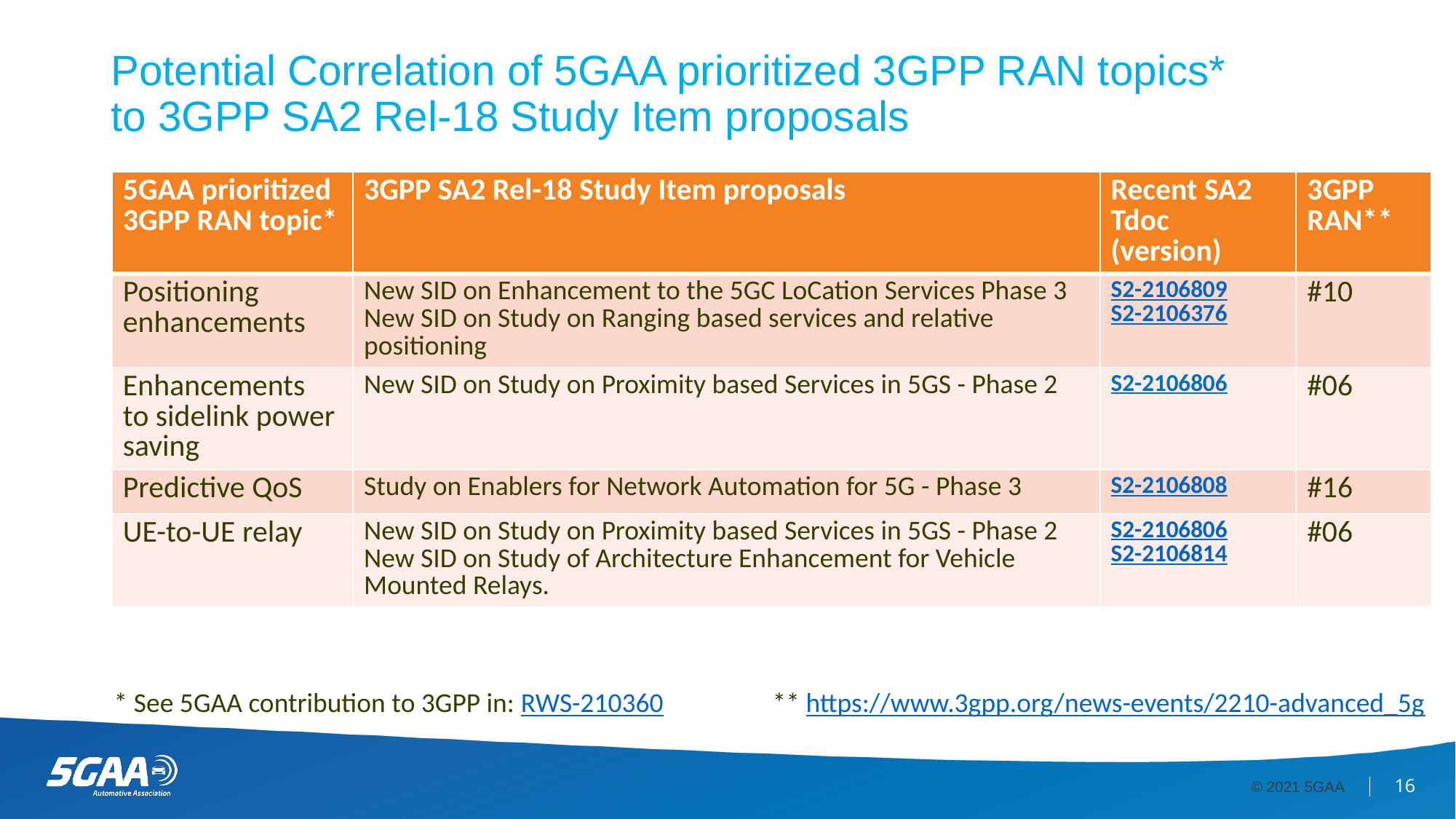

262306112
262306112
# Potential Correlation of 5GAA prioritized 3GPP RAN topics* to 3GPP SA2 Rel-18 Study Item proposals
| 5GAA prioritized 3GPP RAN topic\* | 3GPP SA2 Rel-18 Study Item proposals | Recent SA2 Tdoc (version) | 3GPP RAN\*\* |
| --- | --- | --- | --- |
| Positioning enhancements | New SID on Enhancement to the 5GC LoCation Services Phase 3 New SID on Study on Ranging based services and relative positioning | S2-2106809 S2-2106376 | #10 |
| Enhancements to sidelink power saving | New SID on Study on Proximity based Services in 5GS - Phase 2 | S2-2106806 | #06 |
| Predictive QoS | Study on Enablers for Network Automation for 5G - Phase 3 | S2-2106808 | #16 |
| UE-to-UE relay | New SID on Study on Proximity based Services in 5GS - Phase 2 New SID on Study of Architecture Enhancement for Vehicle Mounted Relays. | S2-2106806 S2-2106814 | #06 |
** https://www.3gpp.org/news-events/2210-advanced_5g

* See 5GAA contribution to 3GPP in: RWS-210360